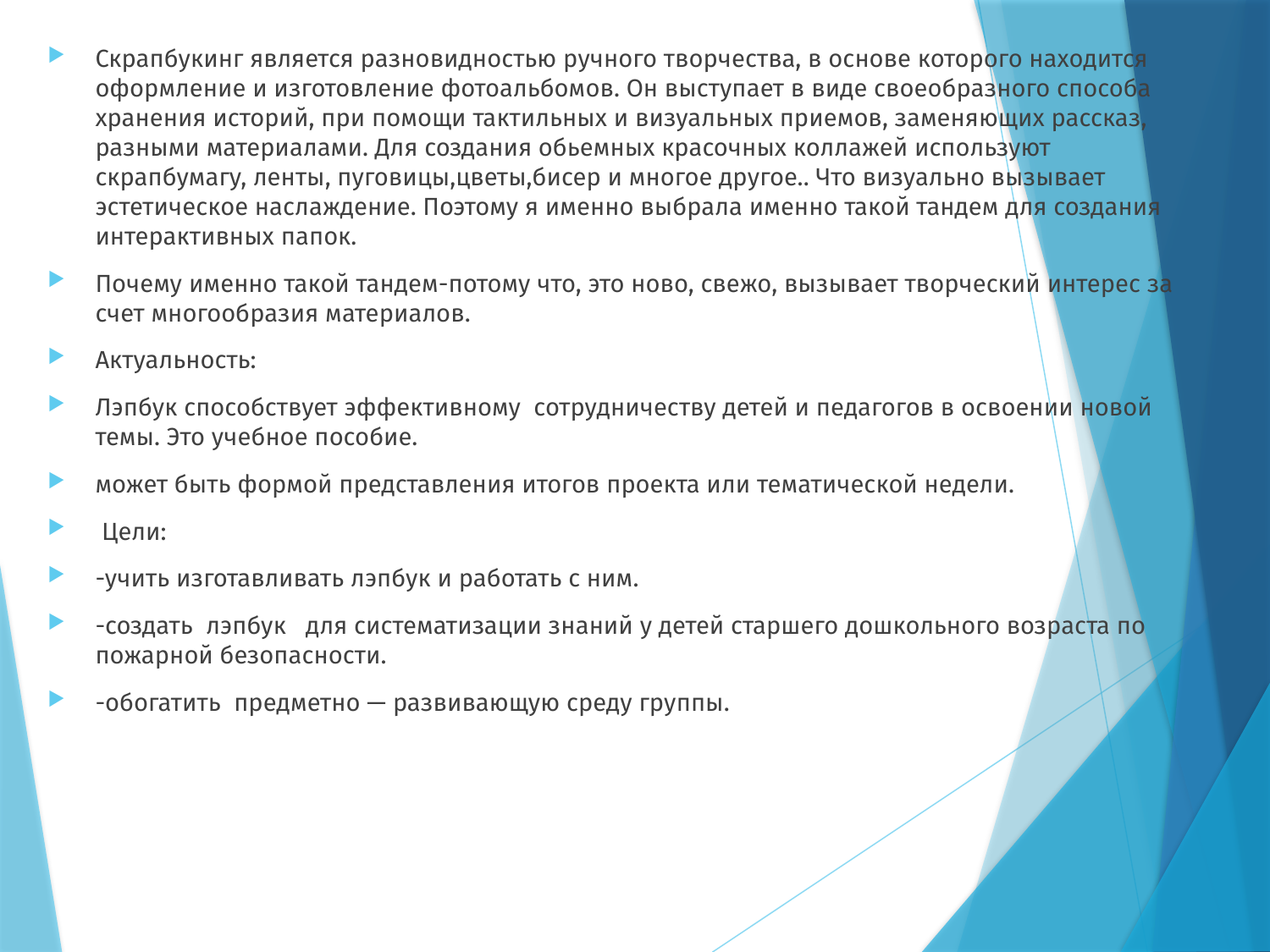

Скрапбукинг является разновидностью ручного творчества, в основе которого находится оформление и изготовление фотоальбомов. Он выступает в виде своеобразного способа хранения историй, при помощи тактильных и визуальных приемов, заменяющих рассказ, разными материалами. Для создания обьемных красочных коллажей используют скрапбумагу, ленты, пуговицы,цветы,бисер и многое другое.. Что визуально вызывает эстетическое наслаждение. Поэтому я именно выбрала именно такой тандем для создания интерактивных папок.
Почему именно такой тандем-потому что, это ново, свежо, вызывает творческий интерес за счет многообразия материалов.
Актуальность:
Лэпбук способствует эффективному  сотрудничеству детей и педагогов в освоении новой темы. Это учебное пособие.
может быть формой представления итогов проекта или тематической недели.
 Цели:
-учить изготавливать лэпбук и работать с ним.
-создать  лэпбук   для систематизации знаний у детей старшего дошкольного возраста по пожарной безопасности.
-обогатить  предметно — развивающую среду группы.